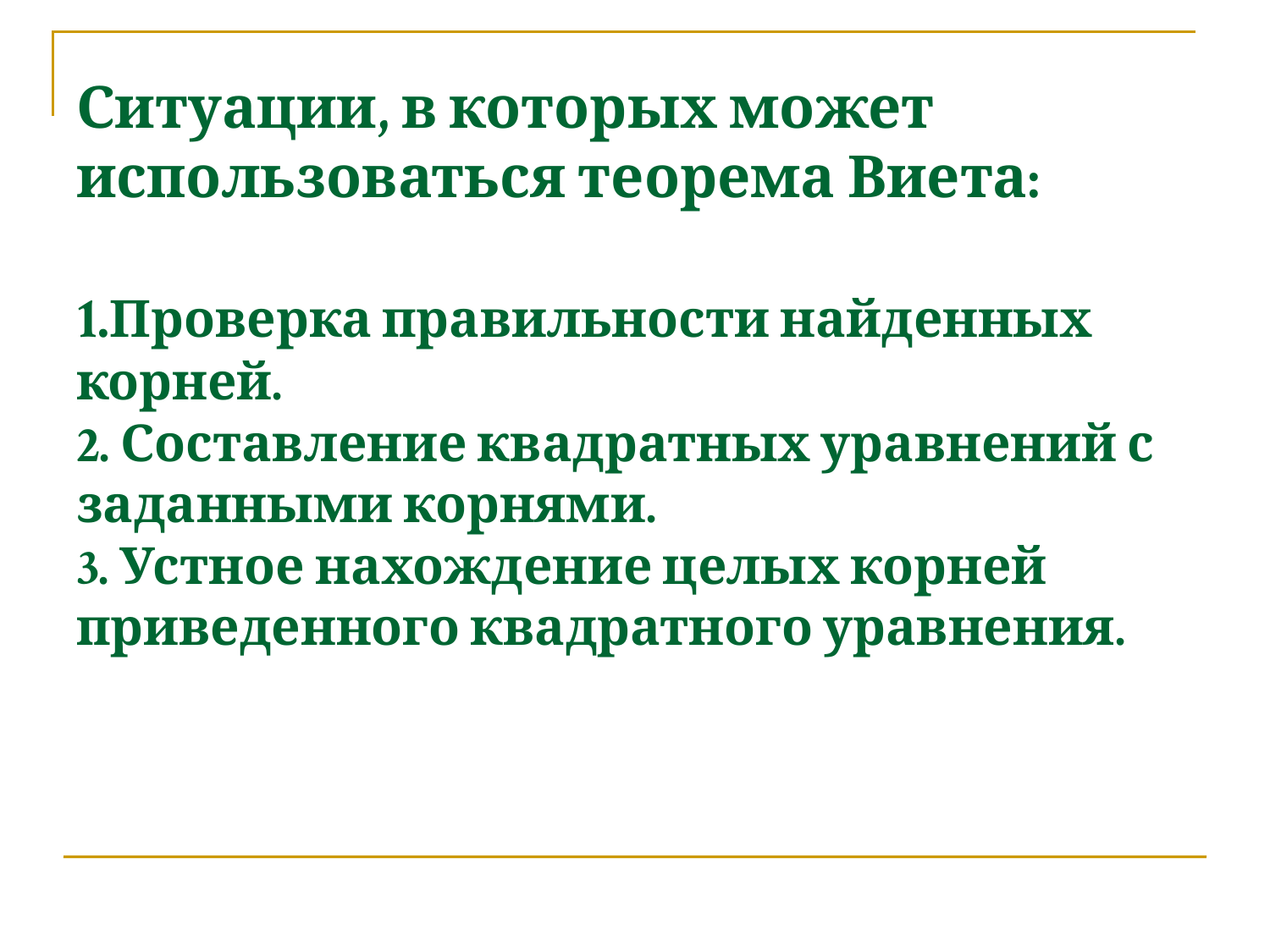

# Ситуации, в которых может использоваться теорема Виета: 1.Проверка правильности найденных корней. 2. Составление квадратных уравнений с заданными корнями. 3. Устное нахождение целых корней приведенного квадратного уравнения.